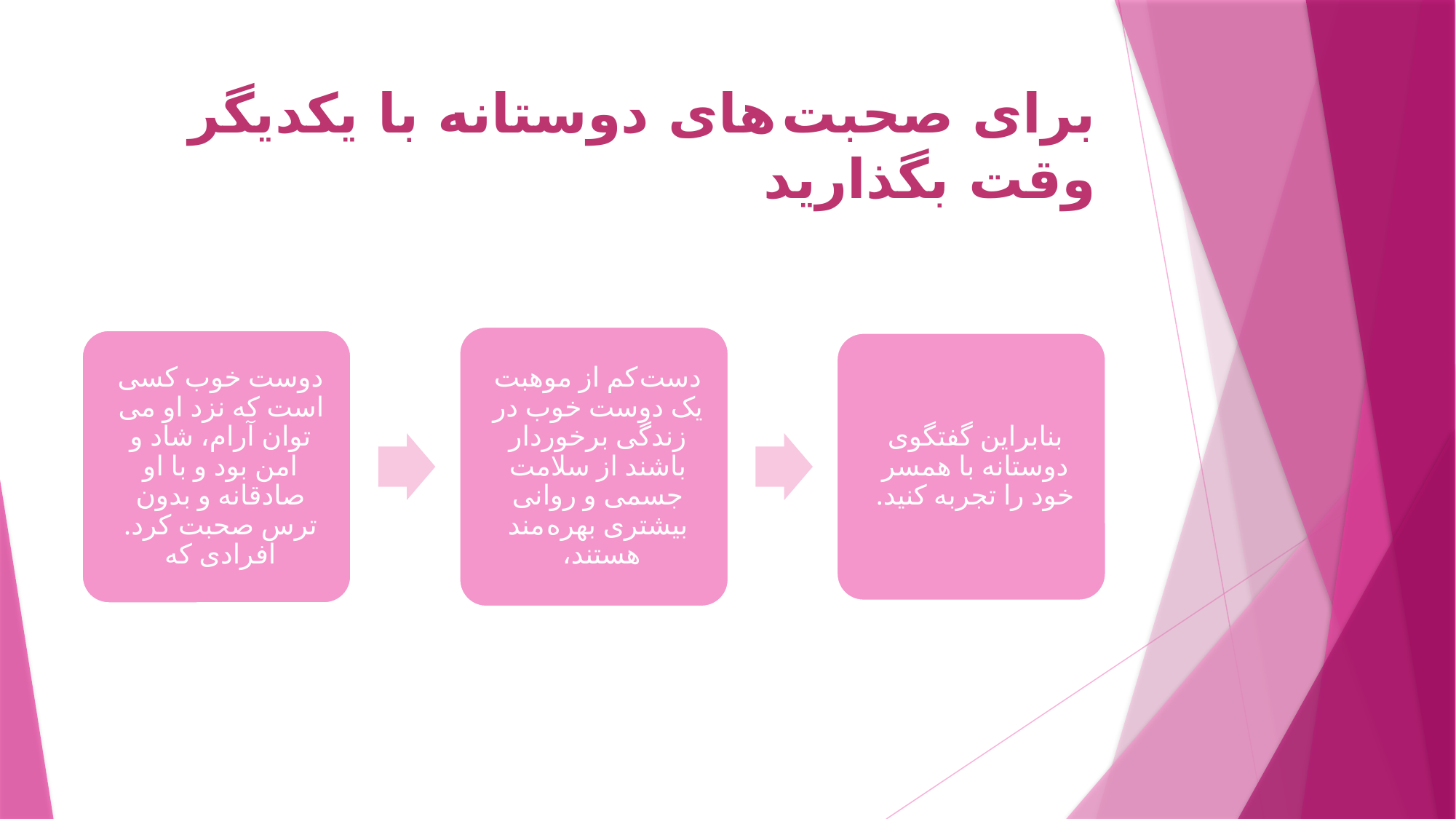

# برای صحبت های دوستانه با یکدیگر وقت بگذارید
دوست خوب کسی است که نزد او می توان آرام، شاد و امن بود و با او صادقانه و بدون ترس صحبت کرد. افرادی که

دست کم از موهبت یک دوست خوب در زندگی برخوردار باشند از سلامت جسمی و روانی بیشتری بهره مند هستند،

بنابراین گفتگوی دوستانه با همسر خود را تجربه کنید.